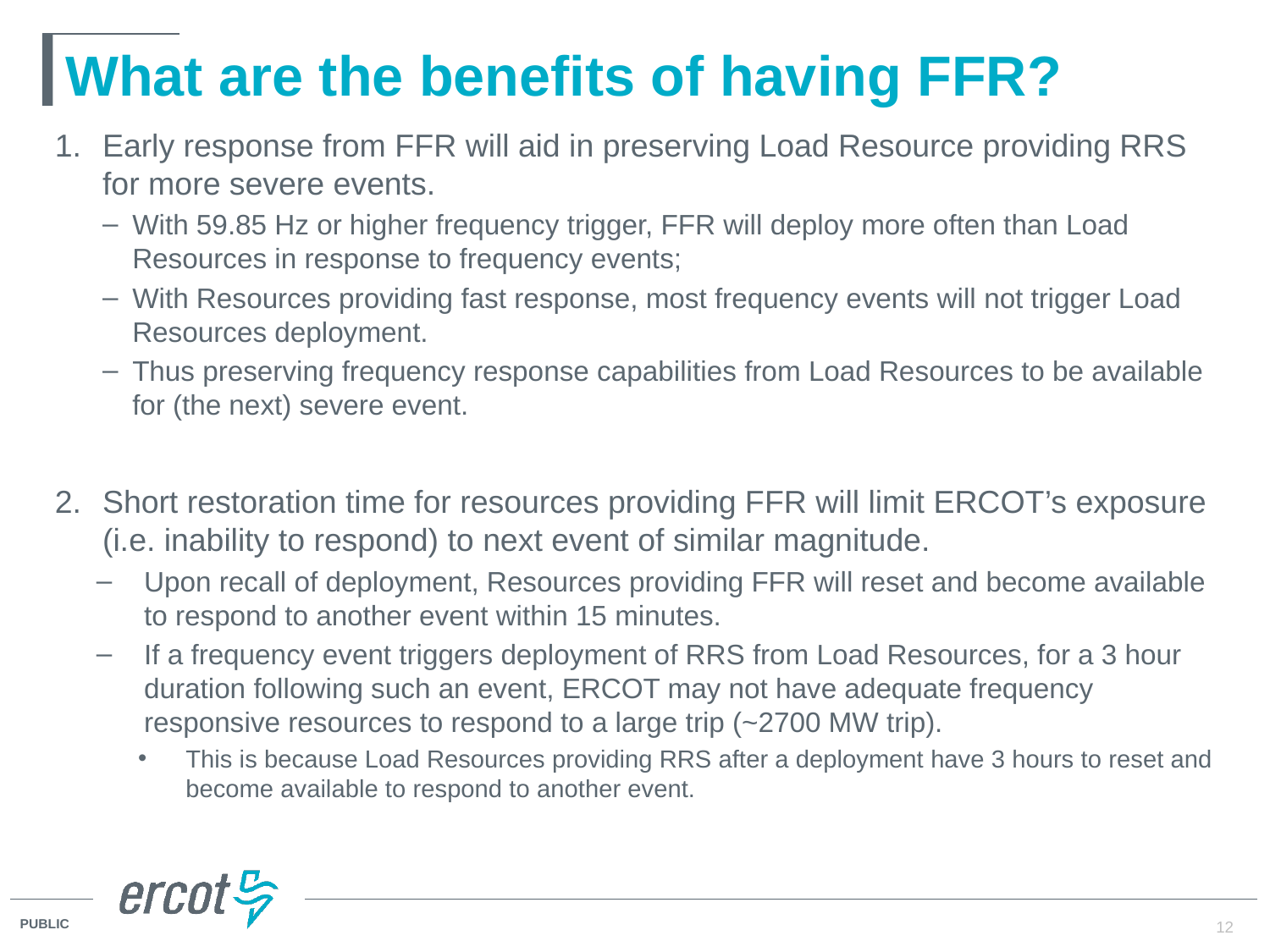

# What are the benefits of having FFR?
Early response from FFR will aid in preserving Load Resource providing RRS for more severe events.
With 59.85 Hz or higher frequency trigger, FFR will deploy more often than Load Resources in response to frequency events;
With Resources providing fast response, most frequency events will not trigger Load Resources deployment.
Thus preserving frequency response capabilities from Load Resources to be available for (the next) severe event.

Short restoration time for resources providing FFR will limit ERCOT’s exposure (i.e. inability to respond) to next event of similar magnitude.
Upon recall of deployment, Resources providing FFR will reset and become available to respond to another event within 15 minutes.
If a frequency event triggers deployment of RRS from Load Resources, for a 3 hour duration following such an event, ERCOT may not have adequate frequency responsive resources to respond to a large trip (~2700 MW trip).
This is because Load Resources providing RRS after a deployment have 3 hours to reset and become available to respond to another event.

12